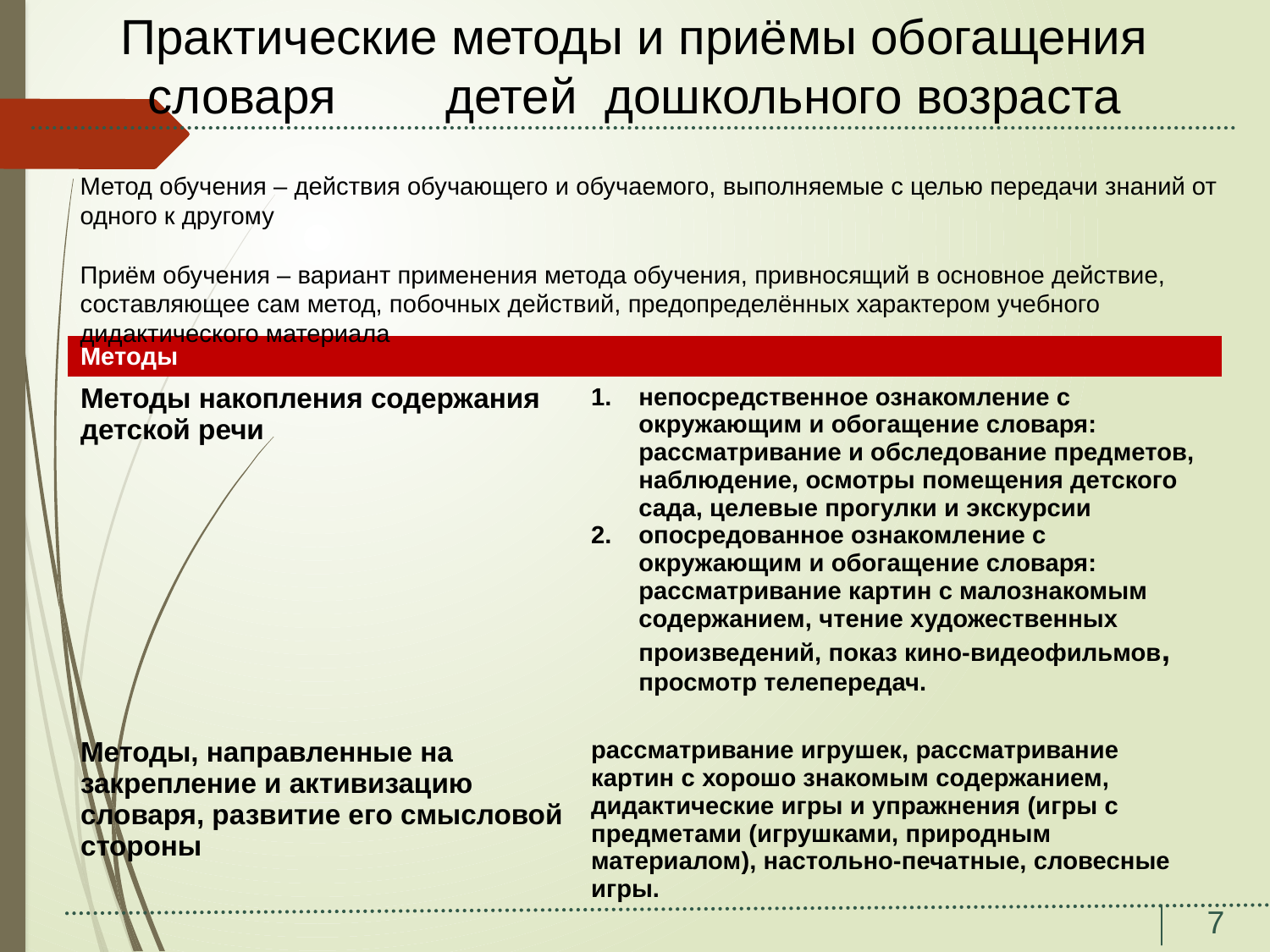

# Практические методы и приёмы обогащения словаря        детей  дошкольного возраста
Метод обучения – действия обучающего и обучаемого, выполняемые с целью передачи знаний от одного к другому

Приём обучения – вариант применения метода обучения, привносящий в основное действие, составляющее сам метод, побочных действий, предопределённых характером учебного дидактического материала
| Методы |  |
| --- | --- |
| Методы накопления содержания детской речи | непосредственное ознакомление с окружающим и обогащение словаря: рассматривание и обследование предметов, наблюдение, осмотры помещения детского сада, целевые прогулки и экскурсии опосредованное ознакомление с окружающим и обогащение словаря: рассматривание картин с малознакомым содержанием, чтение художественных произведений, показ кино-видеофильмов, просмотр телепередач. |
| Методы, направленные на закрепление и активизацию словаря, развитие его смысловой стороны | рассматривание игрушек, рассматривание картин с хорошо знакомым содержанием, дидактические игры и упражнения (игры с предметами (игрушками, природным материалом), настольно-печатные, словесные игры. |
|  |  |
7